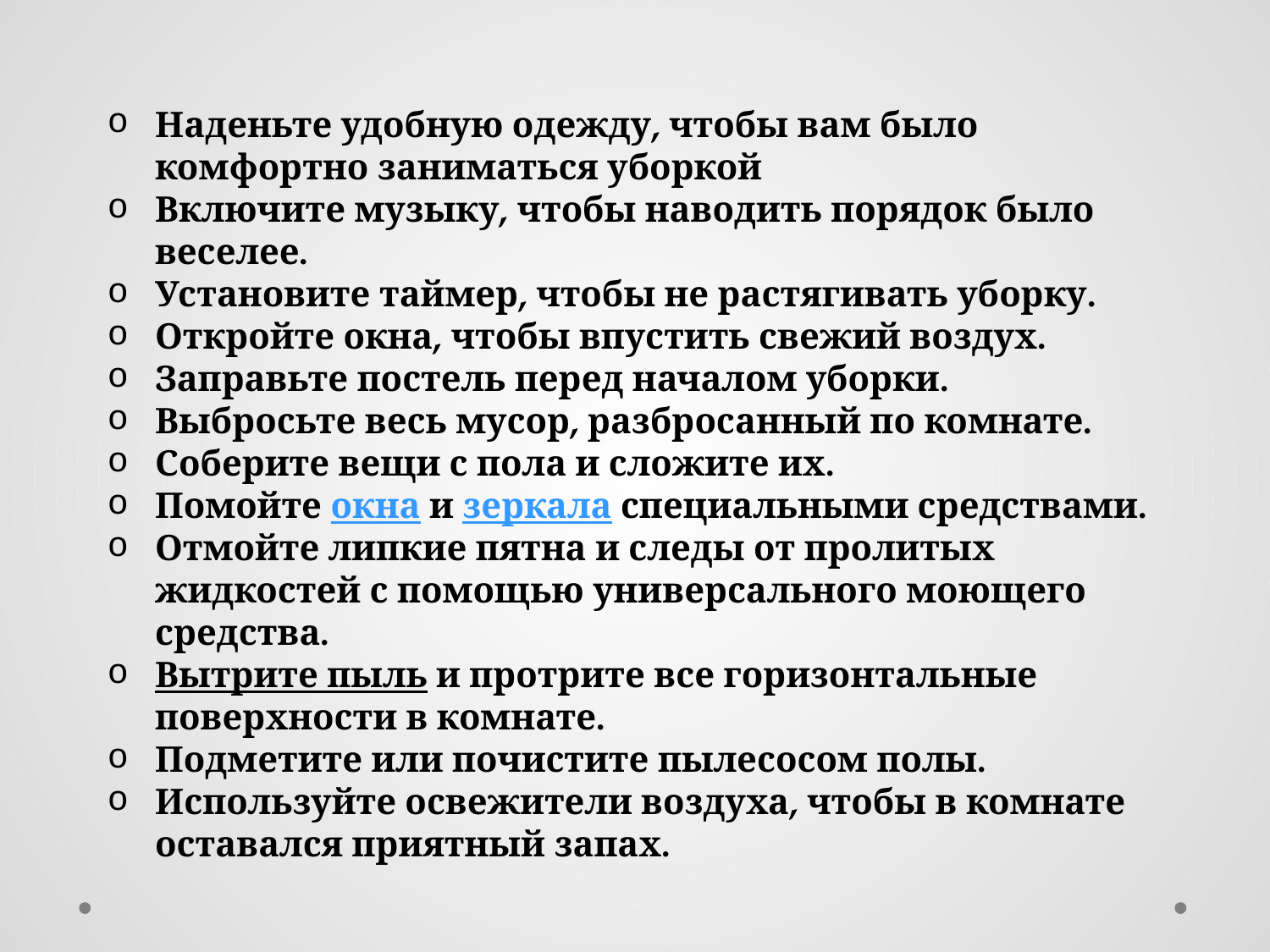

Наденьте удобную одежду, чтобы вам было комфортно заниматься уборкой
Включите музыку, чтобы наводить порядок было веселее.
Установите таймер, чтобы не растягивать уборку.
Откройте окна, чтобы впустить свежий воздух.
Заправьте постель перед началом уборки.
Выбросьте весь мусор, разбросанный по комнате.
Соберите вещи с пола и сложите их.
Помойте окна и зеркала специальными средствами.
Отмойте липкие пятна и следы от пролитых жидкостей с помощью универсального моющего средства.
Вытрите пыль и протрите все горизонтальные поверхности в комнате.
Подметите или почистите пылесосом полы.
Используйте освежители воздуха, чтобы в комнате оставался приятный запах.